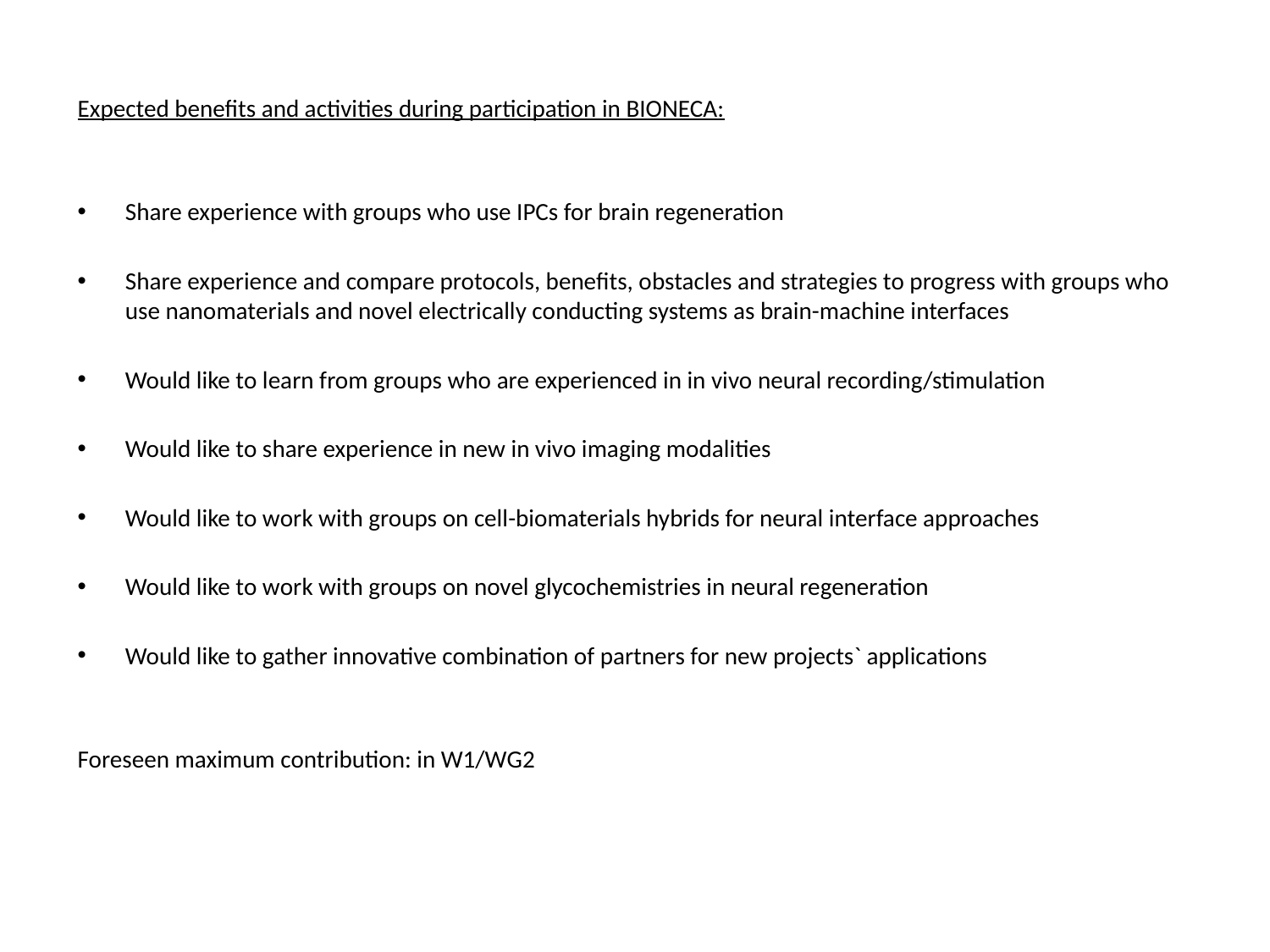

Expected benefits and activities during participation in BIONECA:

Share experience with groups who use IPCs for brain regeneration

Share experience and compare protocols, benefits, obstacles and strategies to progress with groups who use nanomaterials and novel electrically conducting systems as brain-machine interfaces

Would like to learn from groups who are experienced in in vivo neural recording/stimulation

Would like to share experience in new in vivo imaging modalities

Would like to work with groups on cell-biomaterials hybrids for neural interface approaches

Would like to work with groups on novel glycochemistries in neural regeneration

Would like to gather innovative combination of partners for new projects` applications

Foreseen maximum contribution: in W1/WG2